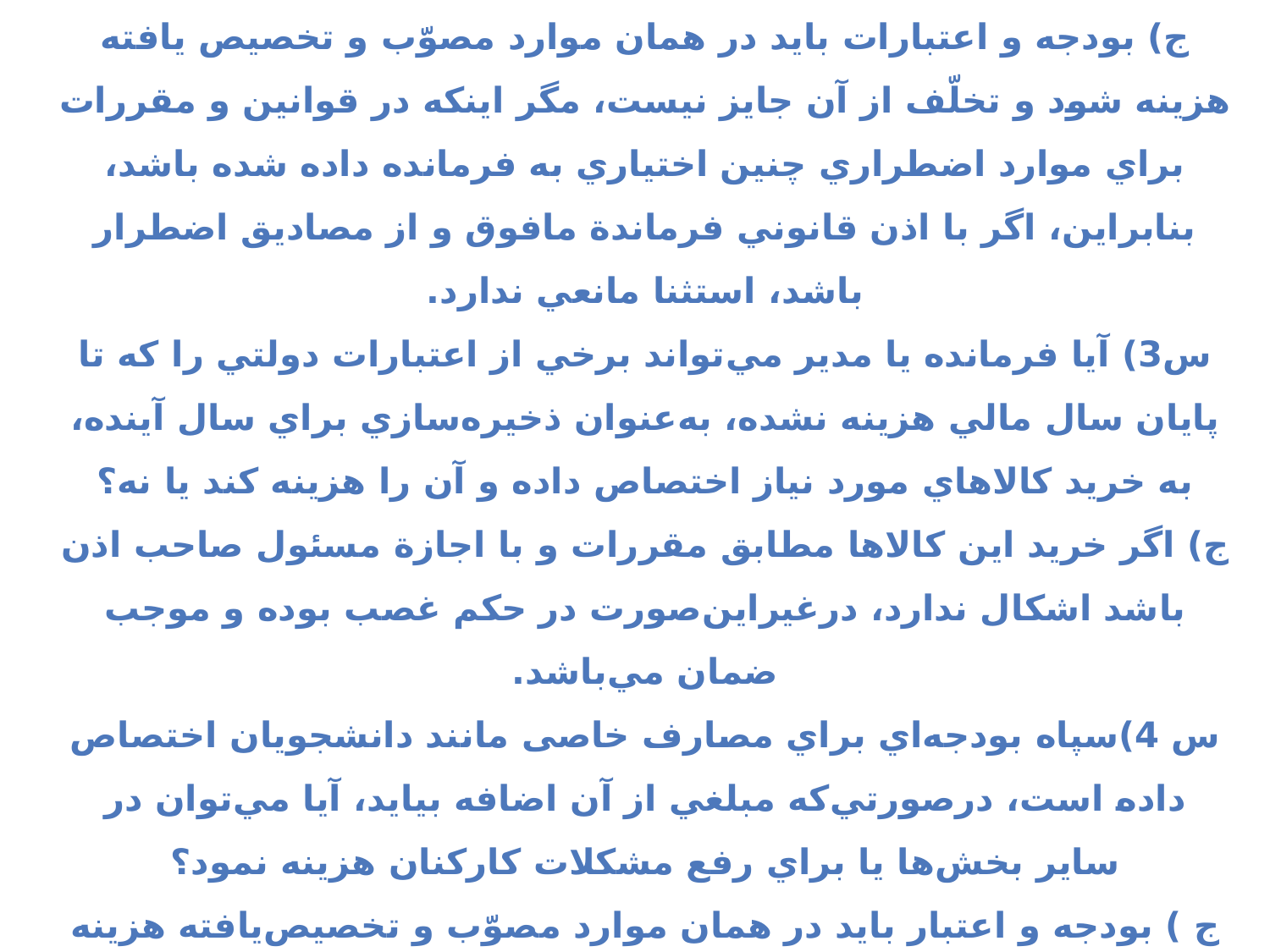

س 2) درصورت نياز و اضطرار جابجایی بودجه واعتبارات چه حکمی دارد؟
ج) بودجه و اعتبارات بايد در همان موارد مصوّب و تخصيص يافته هزينه شود و تخلّف از آن جايز نيست، مگر اينكه در قوانين و مقررات براي موارد اضطراري چنين اختياري به فرمانده داده شده باشد، بنابراين، اگر با اذن قانوني فرماندة مافوق و از مصاديق اضطرار باشد، استثنا مانعي ندارد.
س3) آيا فرمانده يا مدير مي‌تواند برخي از اعتبارات دولتي را كه تا پايان سال مالي هزينه نشده، به‌عنوان ذخيره‌سازي براي سال آينده، به خريد كالاهاي مورد نياز اختصاص داده و آن را هزينه كند يا نه؟
ج) اگر خريد اين كالاها مطابق مقررات و با اجازة مسئول صاحب اذن باشد اشكال ندارد، درغيراين‌صورت در حكم غصب بوده و موجب ضمان مي‌باشد.
س 4)سپاه بودجه‌اي براي مصارف خاصی مانند دانشجويان اختصاص داده است، درصورتي‌كه مبلغي از آن اضافه بيايد، آيا مي‌توان در ساير بخش‌ها يا براي رفع مشكلات كاركنان هزينه نمود؟
ج ) بودجه و اعتبار بايد در همان موارد مصوّب و تخصيص‌يافته هزينه شود و مصرف نمودن آن در موارد ديگر بدون هماهنگي و اذن قانوني جايز نيست.